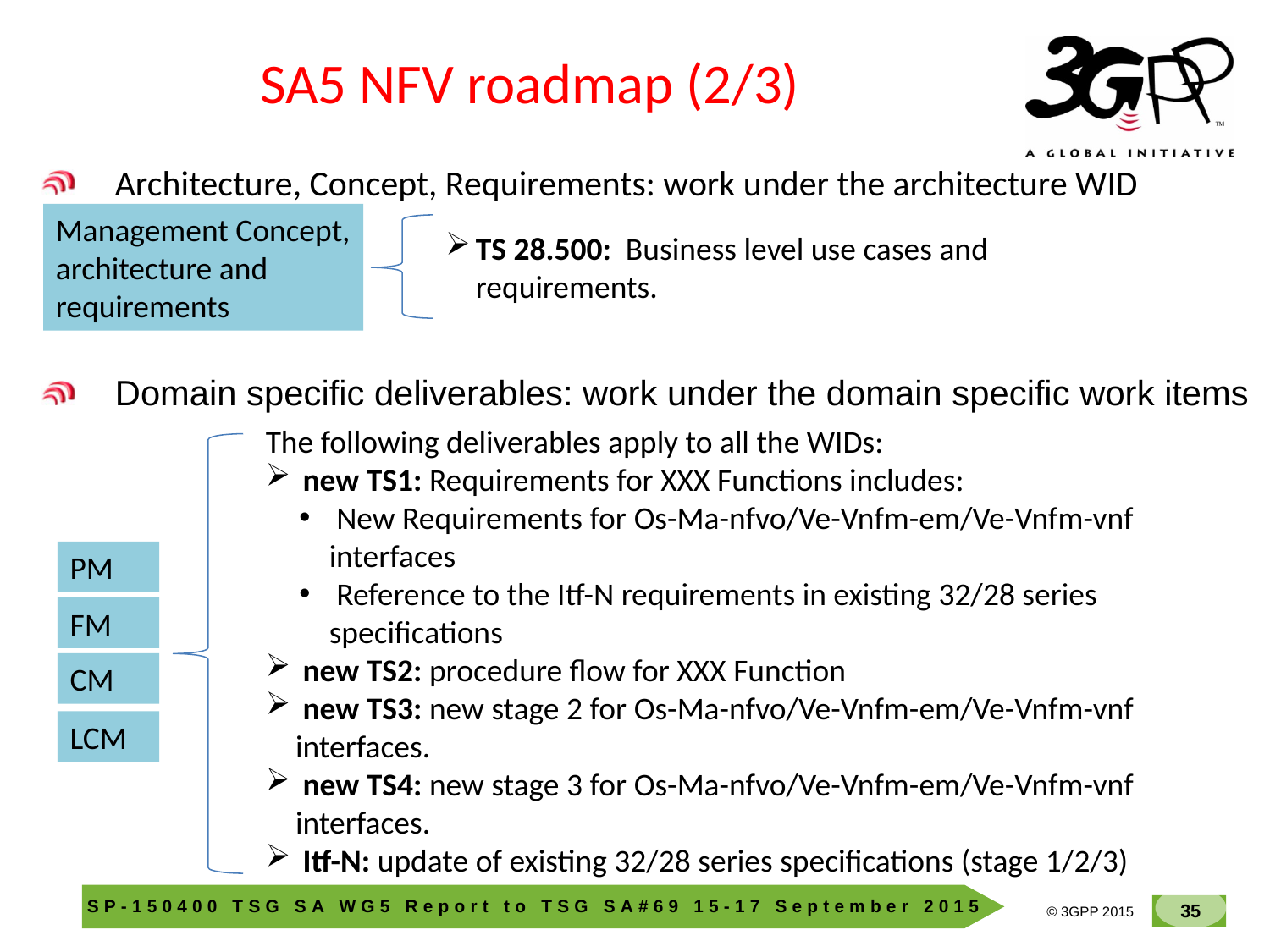

# SA5 NFV roadmap (2/3)
Architecture, Concept, Requirements: work under the architecture WID

Management Concept, architecture and requirements

TS 28.500:  Business level use cases and requirements.
Domain specific deliverables: work under the domain specific work items

The following deliverables apply to all the WIDs:
 new TS1: Requirements for XXX Functions includes:
 New Requirements for Os-Ma-nfvo/Ve-Vnfm-em/Ve-Vnfm-vnf interfaces
 Reference to the Itf-N requirements in existing 32/28 series specifications
 new TS2: procedure flow for XXX Function
 new TS3: new stage 2 for Os-Ma-nfvo/Ve-Vnfm-em/Ve-Vnfm-vnf interfaces.
 new TS4: new stage 3 for Os-Ma-nfvo/Ve-Vnfm-em/Ve-Vnfm-vnf interfaces.
 Itf-N: update of existing 32/28 series specifications (stage 1/2/3)

PM
FM
CM
LCM